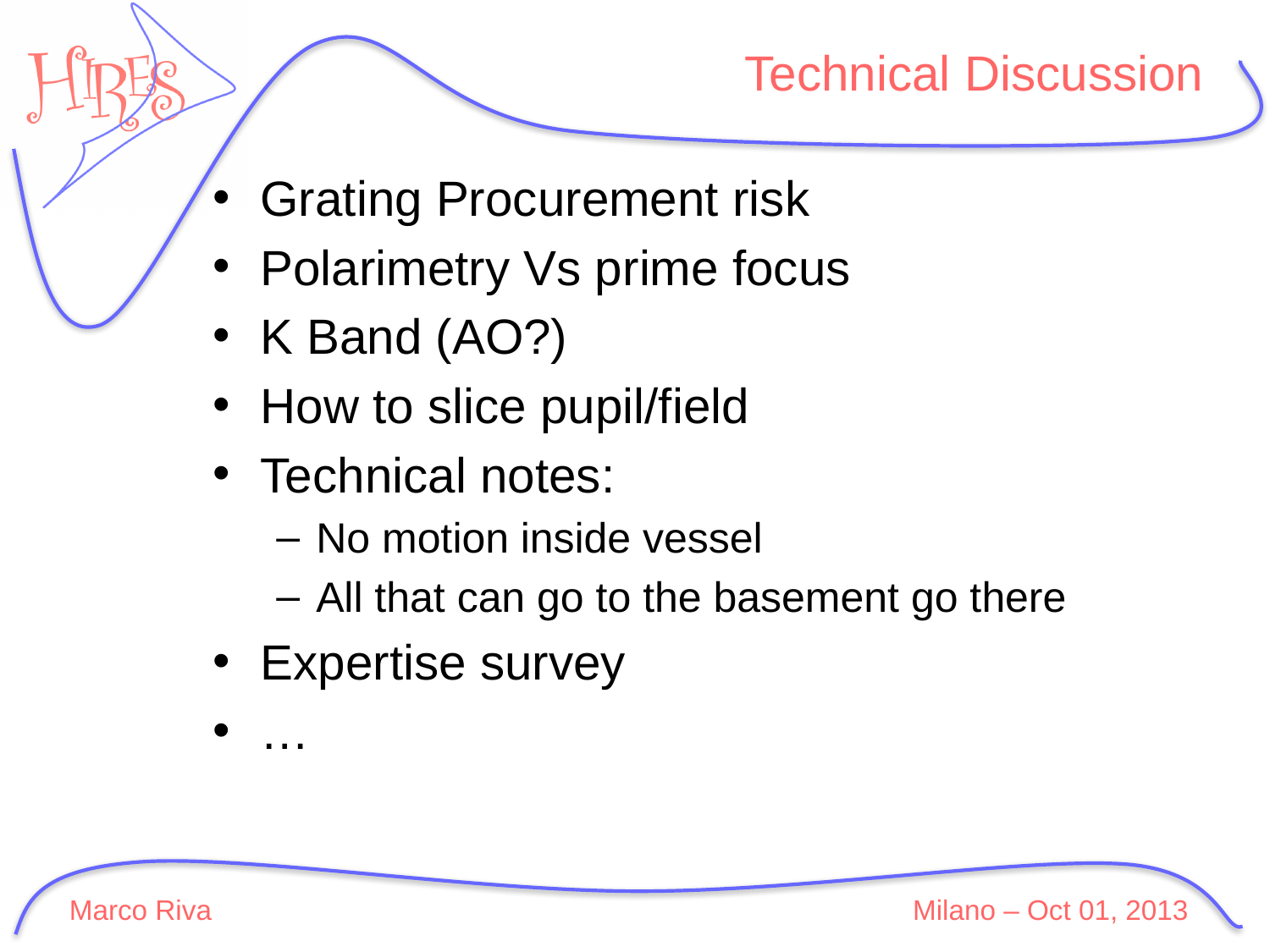

# Technical Discussion
Grating Procurement risk
Polarimetry Vs prime focus
K Band (AO?)
How to slice pupil/field
Technical notes:
No motion inside vessel
All that can go to the basement go there
Expertise survey
…